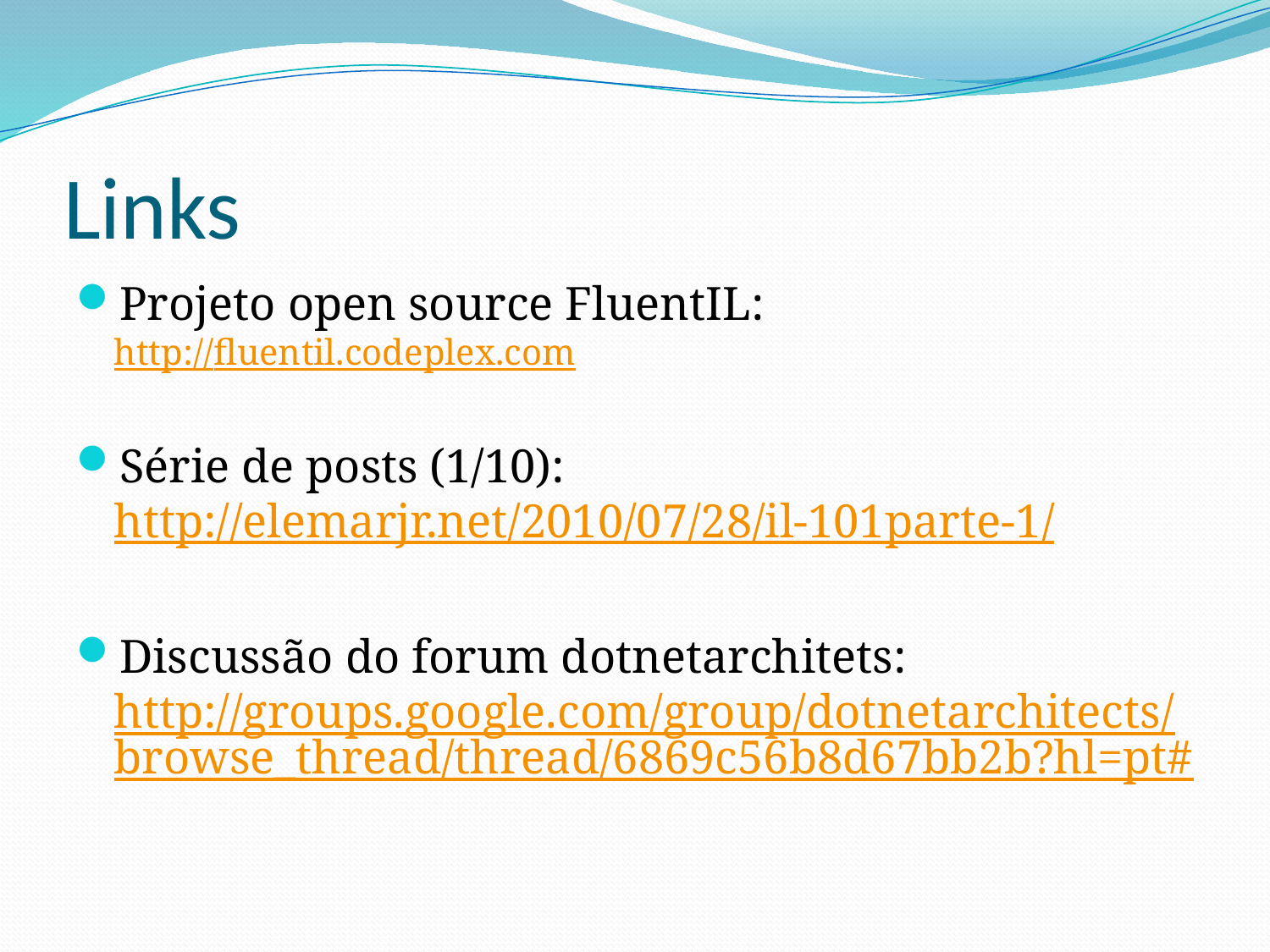

# Links
Projeto open source FluentIL:
http://fluentil.codeplex.com

Série de posts (1/10):
http://elemarjr.net/2010/07/28/il-101parte-1/

Discussão do forum dotnetarchitets:
http://groups.google.com/group/dotnetarchitects/browse_thread/thread/6869c56b8d67bb2b?hl=pt#